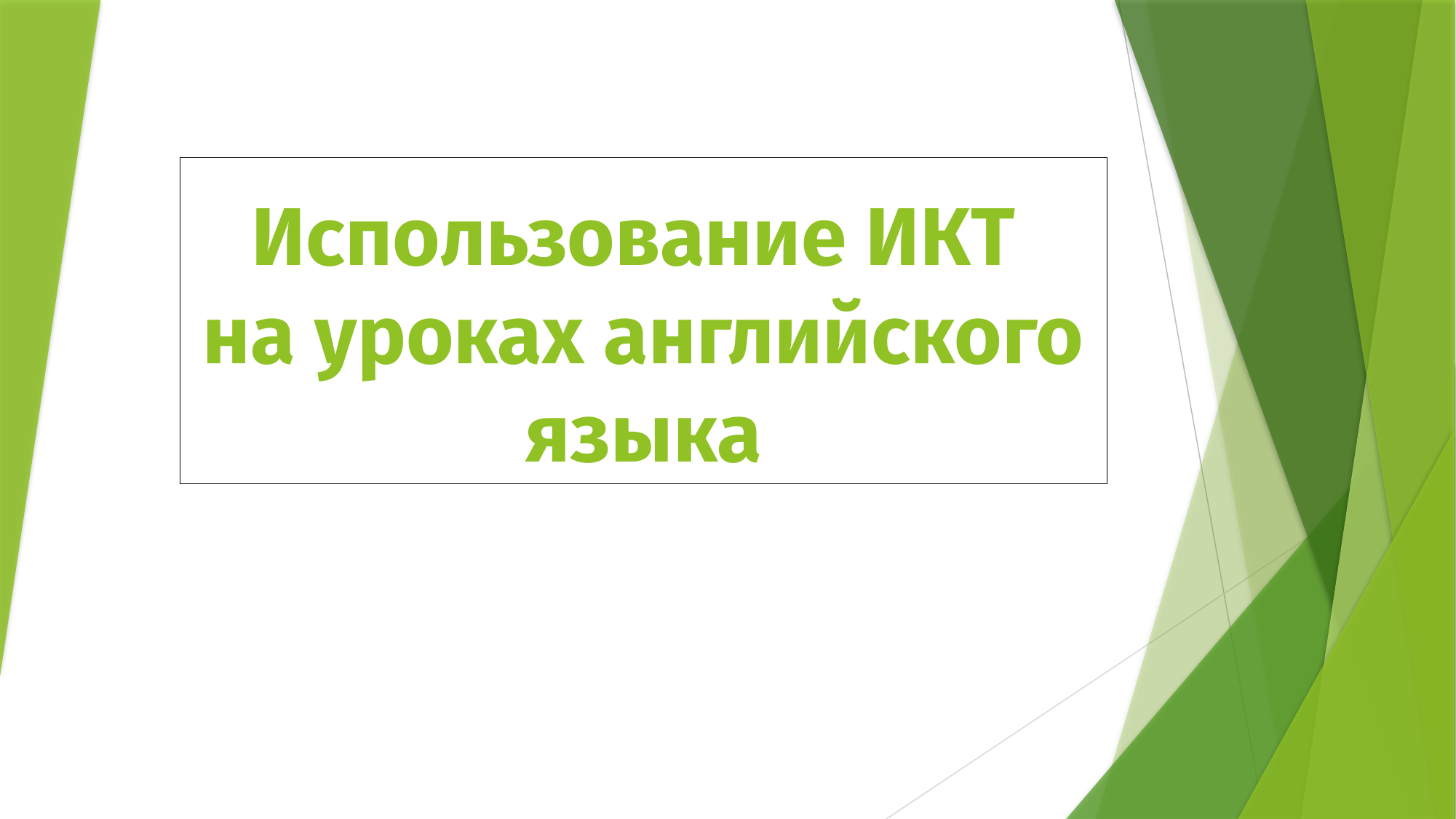

# Использование ИКТ на уроках английского языка